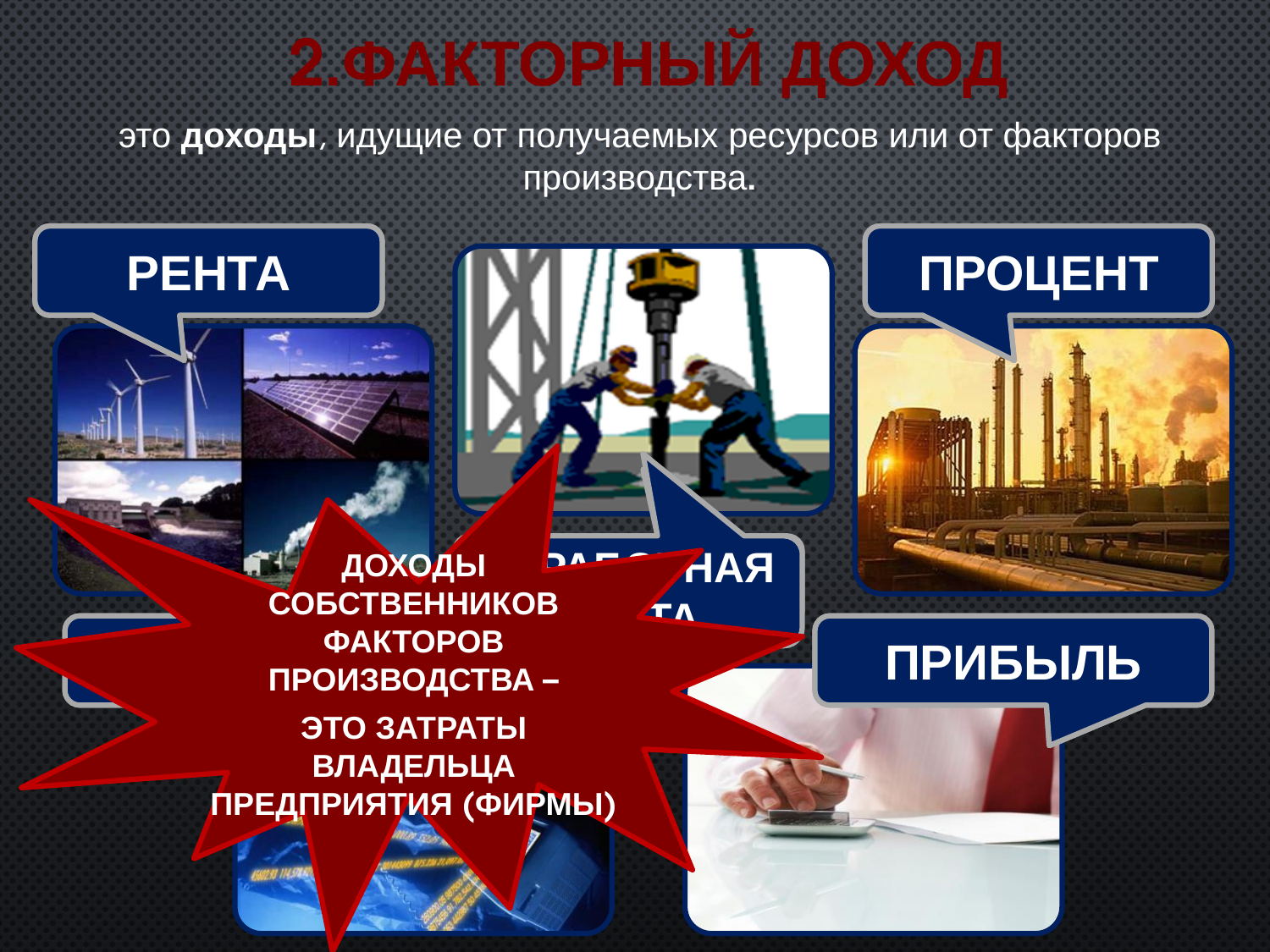

2.ФАКТОРНЫЙ ДОХОД
это доходы, идущие от получаемых ресурсов или от факторов производства.
ЗЕМЛЯ
РЕНТА
КАПИТАЛ
ПРОЦЕНТ

ДОХОДЫ СОБСТВЕННИКОВ ФАКТОРОВ ПРОИЗВОДСТВА –
ЭТО ЗАТРАТЫ ВЛАДЕЛЬЦА ПРЕДПРИЯТИЯ (ФИРМЫ)
ТРУД
ЗАРАБОТНАЯ ПЛАТА
ИНФОРМАЦИЯ
ПРИБЫЛЬ
ПРЕДПРИНИМАТЕЛЬСКИЕ СПОСОБНОСТИ
ПРИБЫЛЬ